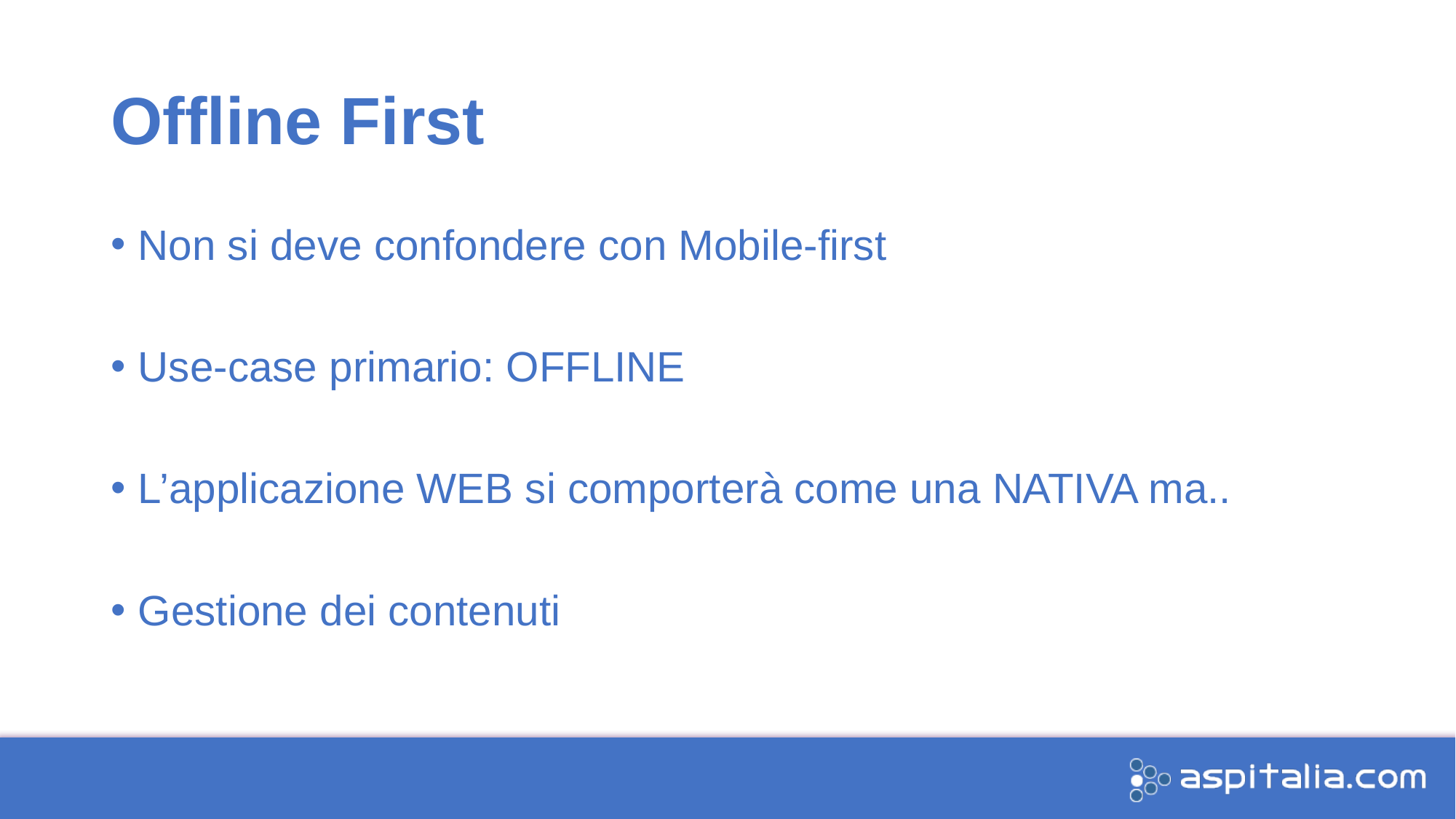

# Offline First
Non si deve confondere con Mobile-first

Use-case primario: OFFLINE

L’applicazione WEB si comporterà come una NATIVA ma..

Gestione dei contenuti